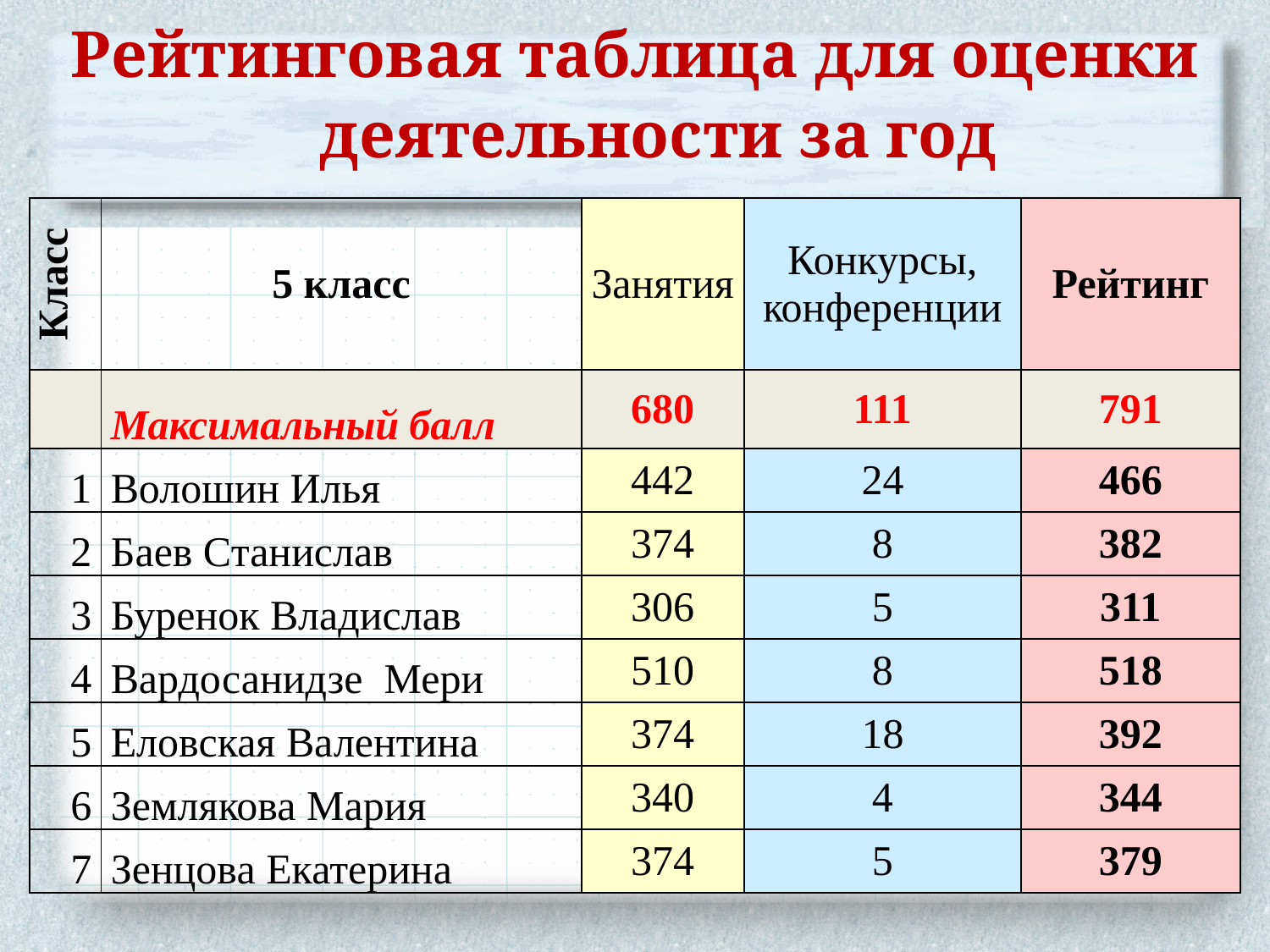

| Рейтинговая таблица для оценки деятельности за год |  |  |  |  |
| --- | --- | --- | --- | --- |
| Класс | 5 класс | Занятия | Конкурсы, конференции | Рейтинг |
|  | Максимальный балл | 680 | 111 | 791 |
| 1 | Волошин Илья | 442 | 24 | 466 |
| 2 | Баев Станислав | 374 | 8 | 382 |
| 3 | Буренок Владислав | 306 | 5 | 311 |
| 4 | Вардосанидзе Мери | 510 | 8 | 518 |
| 5 | Еловская Валентина | 374 | 18 | 392 |
| 6 | Землякова Мария | 340 | 4 | 344 |
| 7 | Зенцова Екатерина | 374 | 5 | 379 |